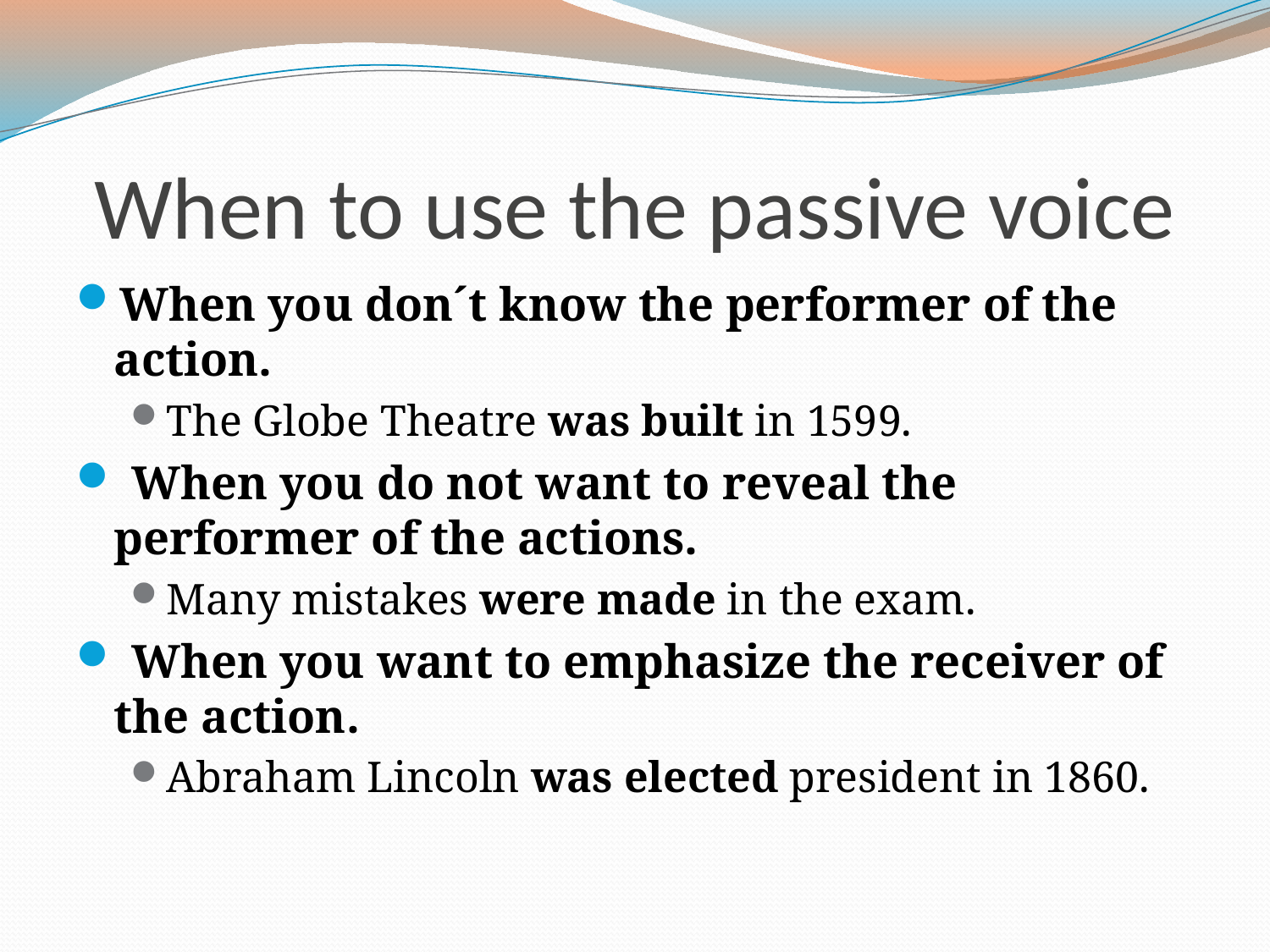

# When to use the passive voice
When you don´t know the performer of the action.
The Globe Theatre was built in 1599.
 When you do not want to reveal the performer of the actions.
Many mistakes were made in the exam.
 When you want to emphasize the receiver of the action.
Abraham Lincoln was elected president in 1860.